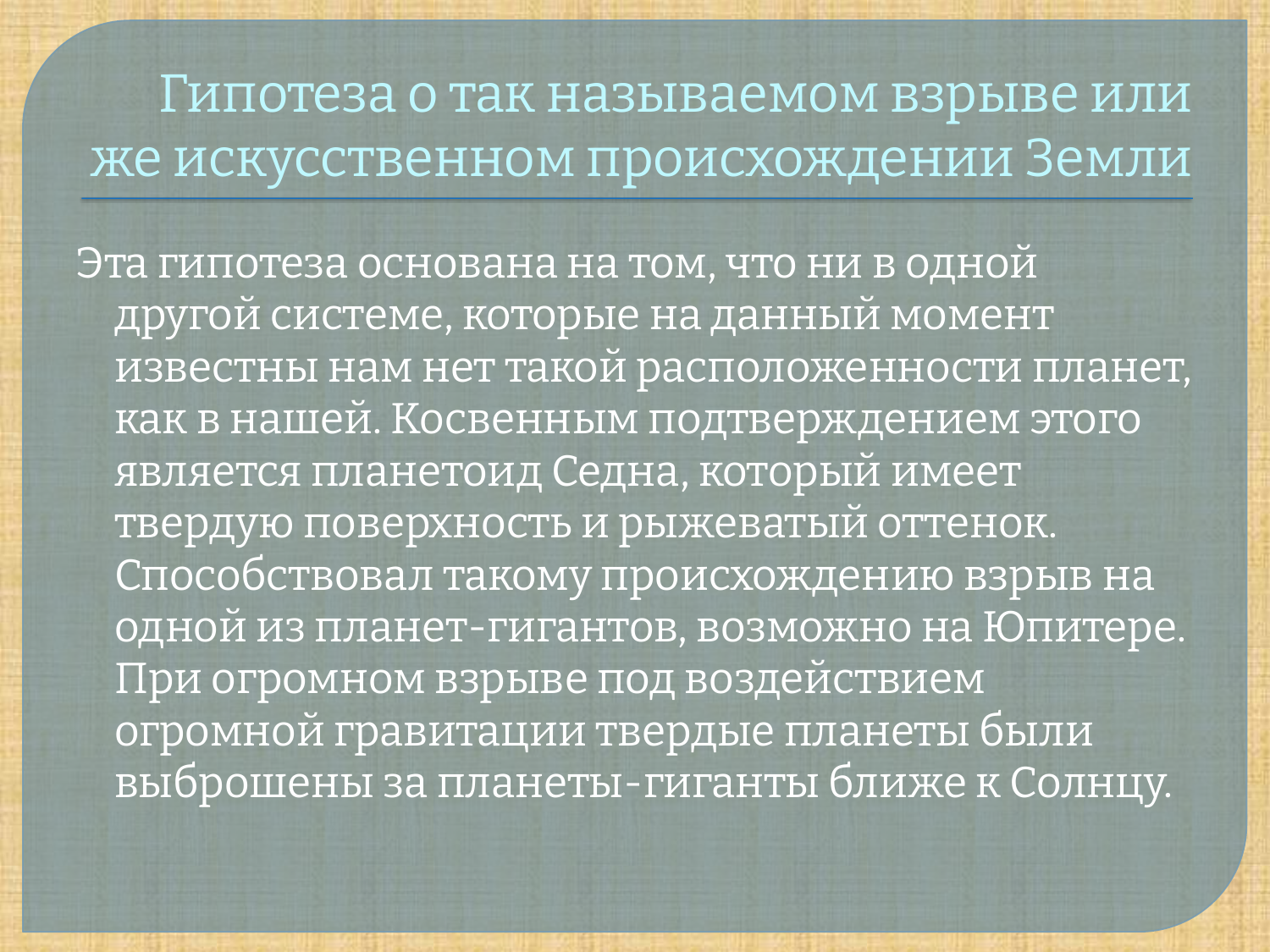

# Гипотеза о так называемом взрыве или же искусственном происхождении Земли
Эта гипотеза основана на том, что ни в одной другой системе, которые на данный момент известны нам нет такой расположенности планет, как в нашей. Косвенным подтверждением этого является планетоид Седна, который имеет твердую поверхность и рыжеватый оттенок. Способствовал такому происхождению взрыв на одной из планет-гигантов, возможно на Юпитере. При огромном взрыве под воздействием огромной гравитации твердые планеты были выброшены за планеты-гиганты ближе к Солнцу.